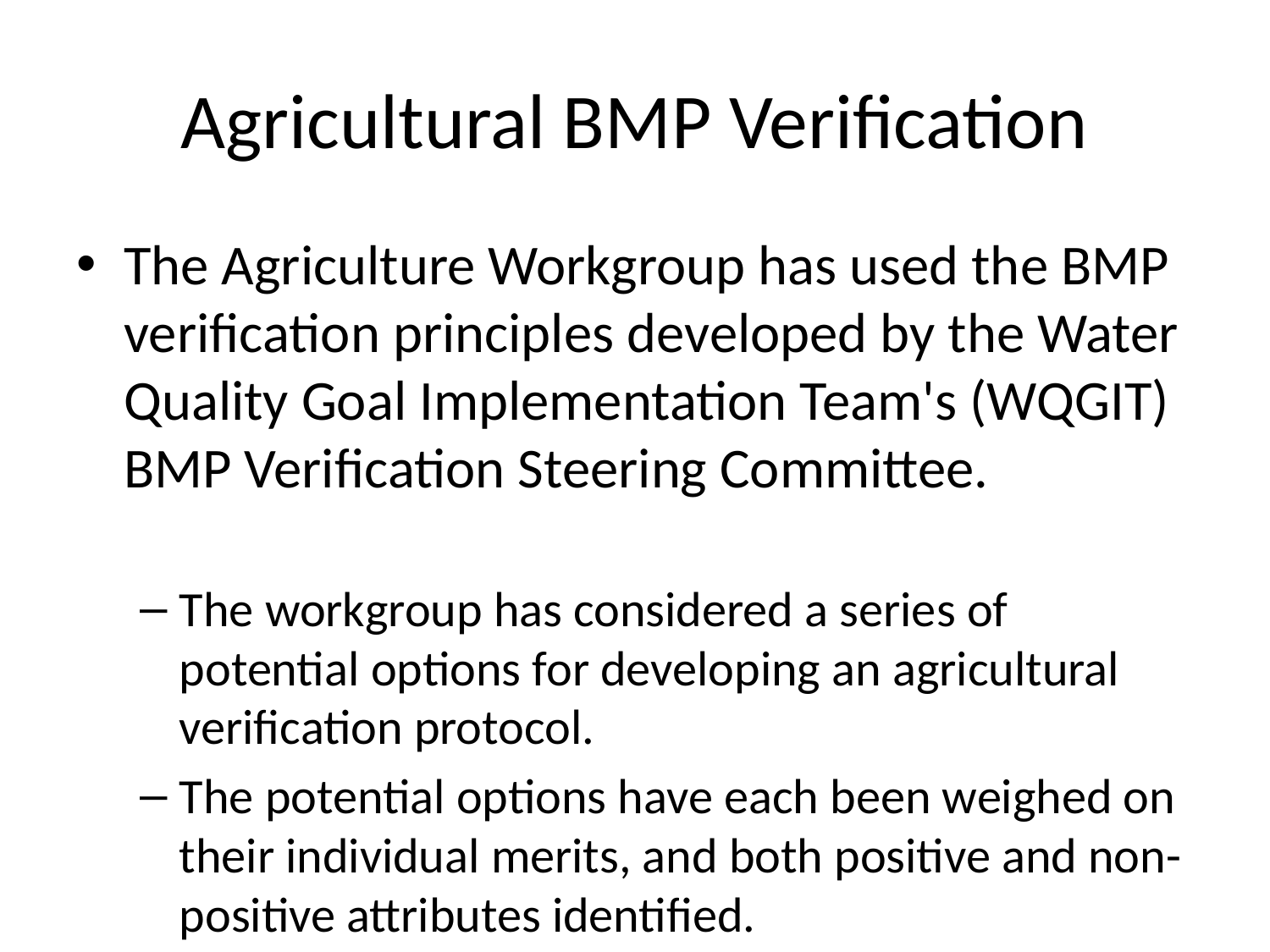

# Agricultural BMP Verification
The Agriculture Workgroup has used the BMP verification principles developed by the Water Quality Goal Implementation Team's (WQGIT) BMP Verification Steering Committee.
The workgroup has considered a series of potential options for developing an agricultural verification protocol.
The potential options have each been weighed on their individual merits, and both positive and non-positive attributes identified.